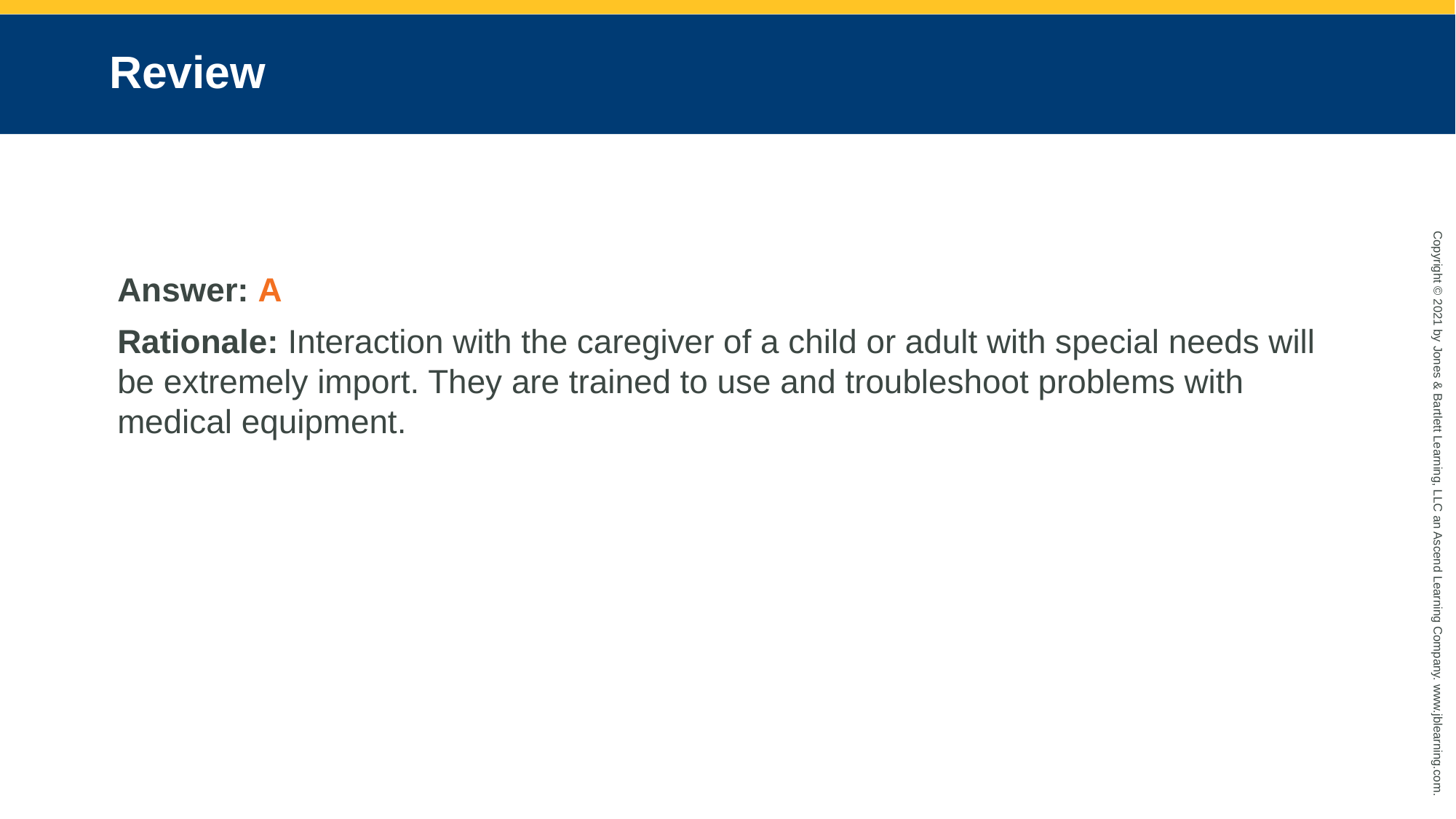

# Review
Answer: A
Rationale: Interaction with the caregiver of a child or adult with special needs will be extremely import. They are trained to use and troubleshoot problems with medical equipment.